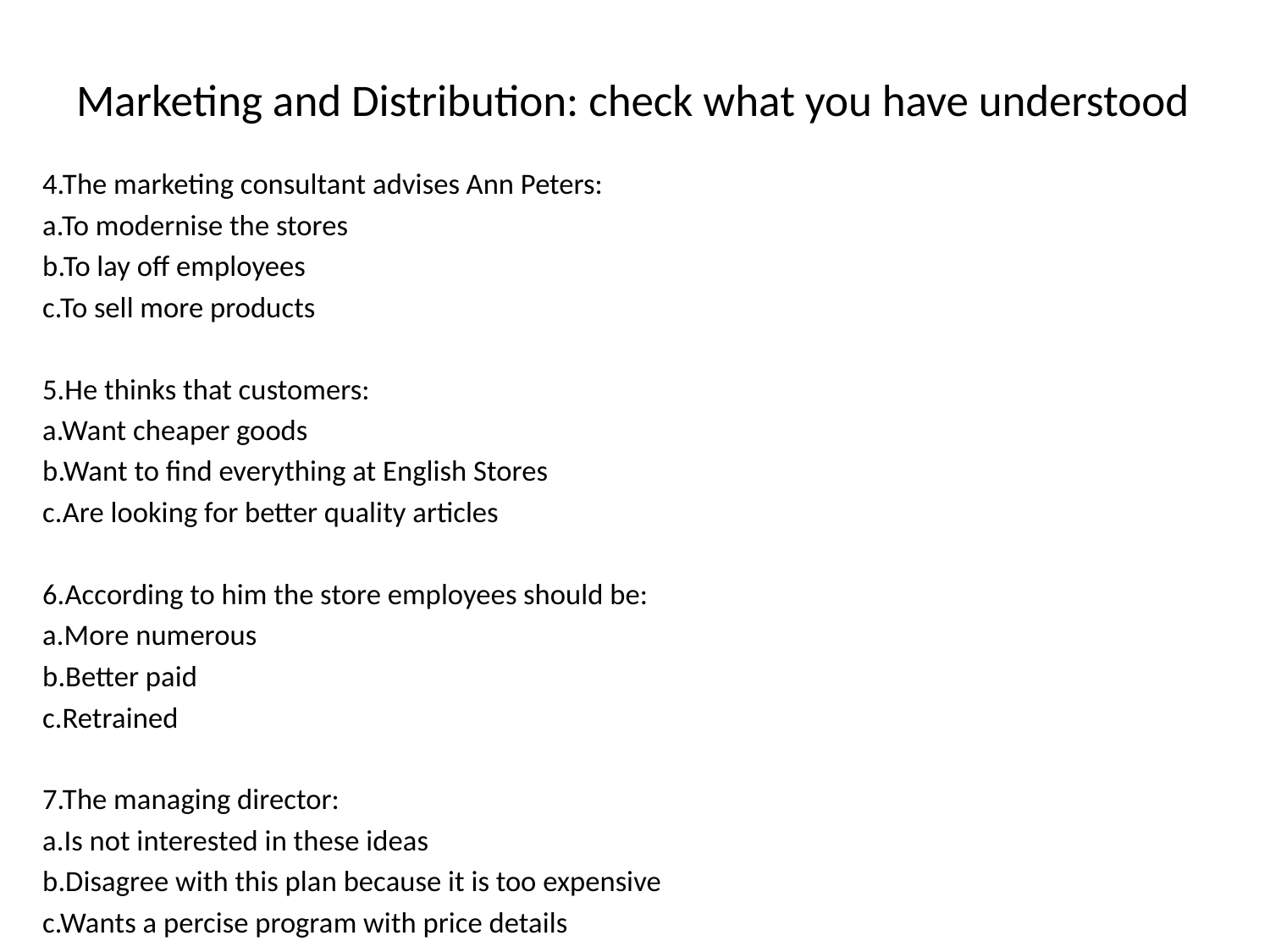

# Marketing and Distribution: check what you have understood
4.The marketing consultant advises Ann Peters:
a.To modernise the stores
b.To lay off employees
c.To sell more products

5.He thinks that customers:
a.Want cheaper goods
b.Want to find everything at English Stores
c.Are looking for better quality articles

6.According to him the store employees should be:
a.More numerous
b.Better paid
c.Retrained

7.The managing director:
a.Is not interested in these ideas
b.Disagree with this plan because it is too expensive
c.Wants a percise program with price details